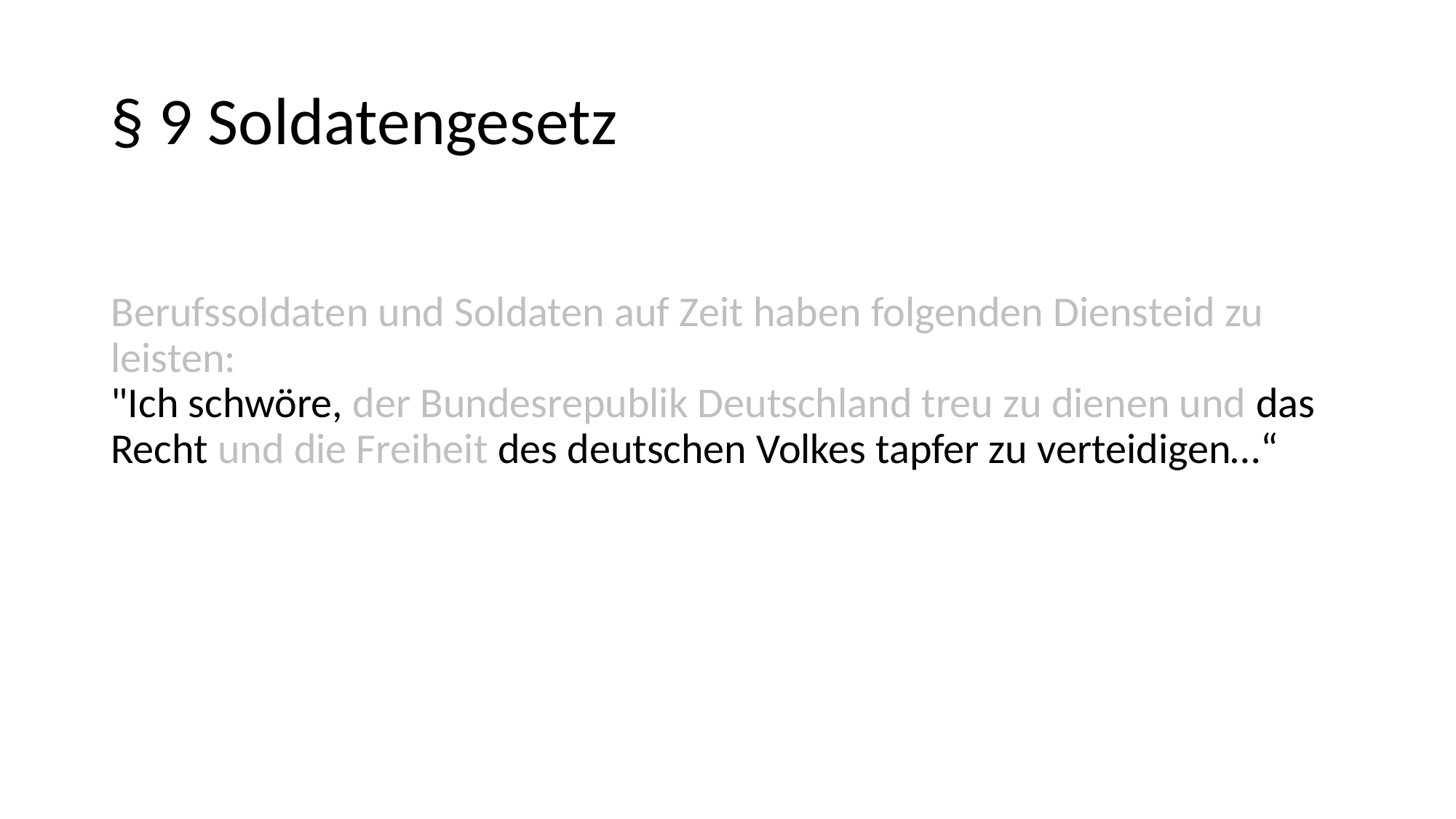

# § 9 Soldatengesetz

Berufssoldaten und Soldaten auf Zeit haben folgenden Diensteid zu leisten:
"Ich schwöre, der Bundesrepublik Deutschland treu zu dienen und das Recht und die Freiheit des deutschen Volkes tapfer zu verteidigen…“